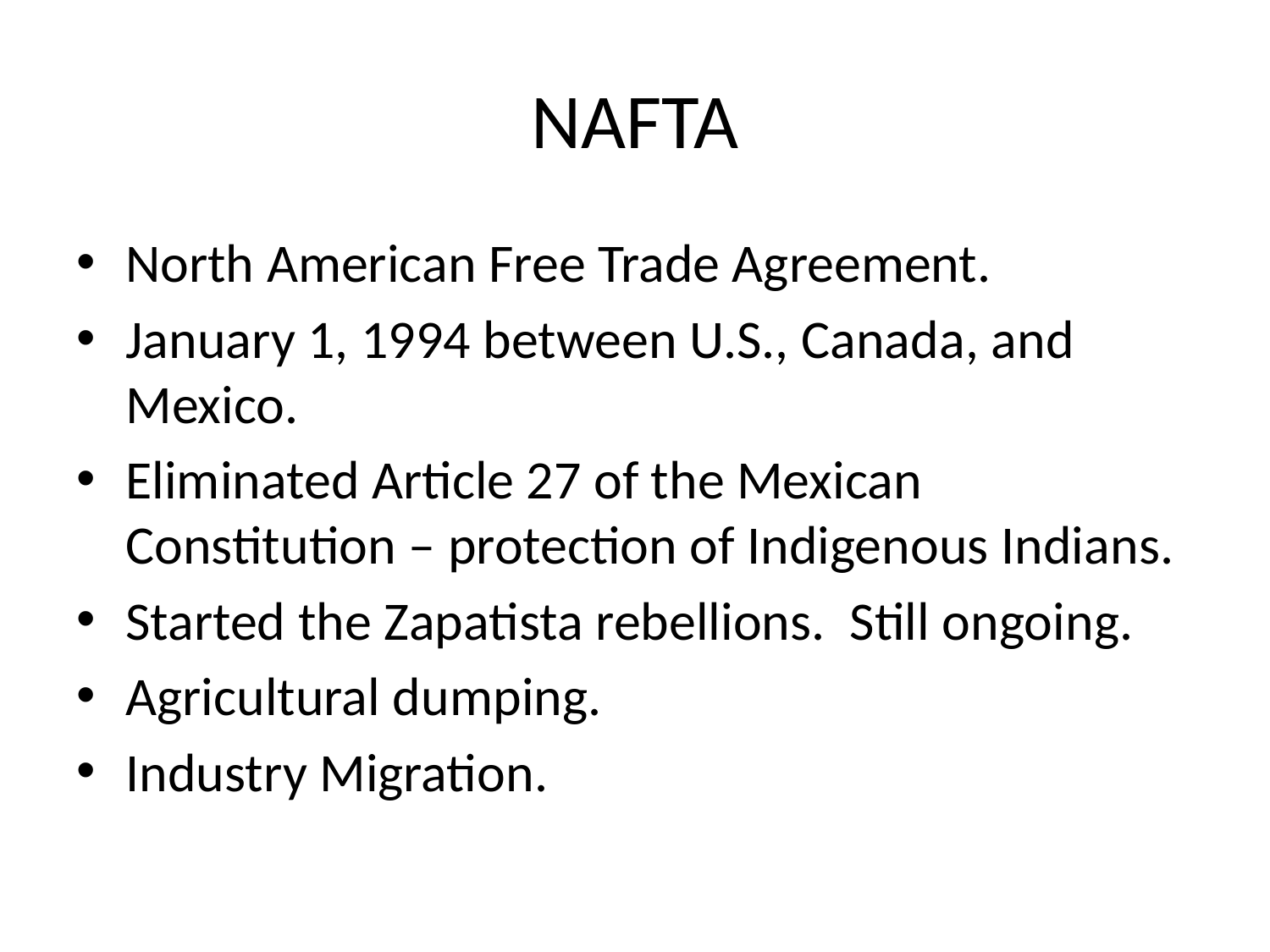

# NAFTA
North American Free Trade Agreement.
January 1, 1994 between U.S., Canada, and Mexico.
Eliminated Article 27 of the Mexican Constitution – protection of Indigenous Indians.
Started the Zapatista rebellions.  Still ongoing.
Agricultural dumping.
Industry Migration.